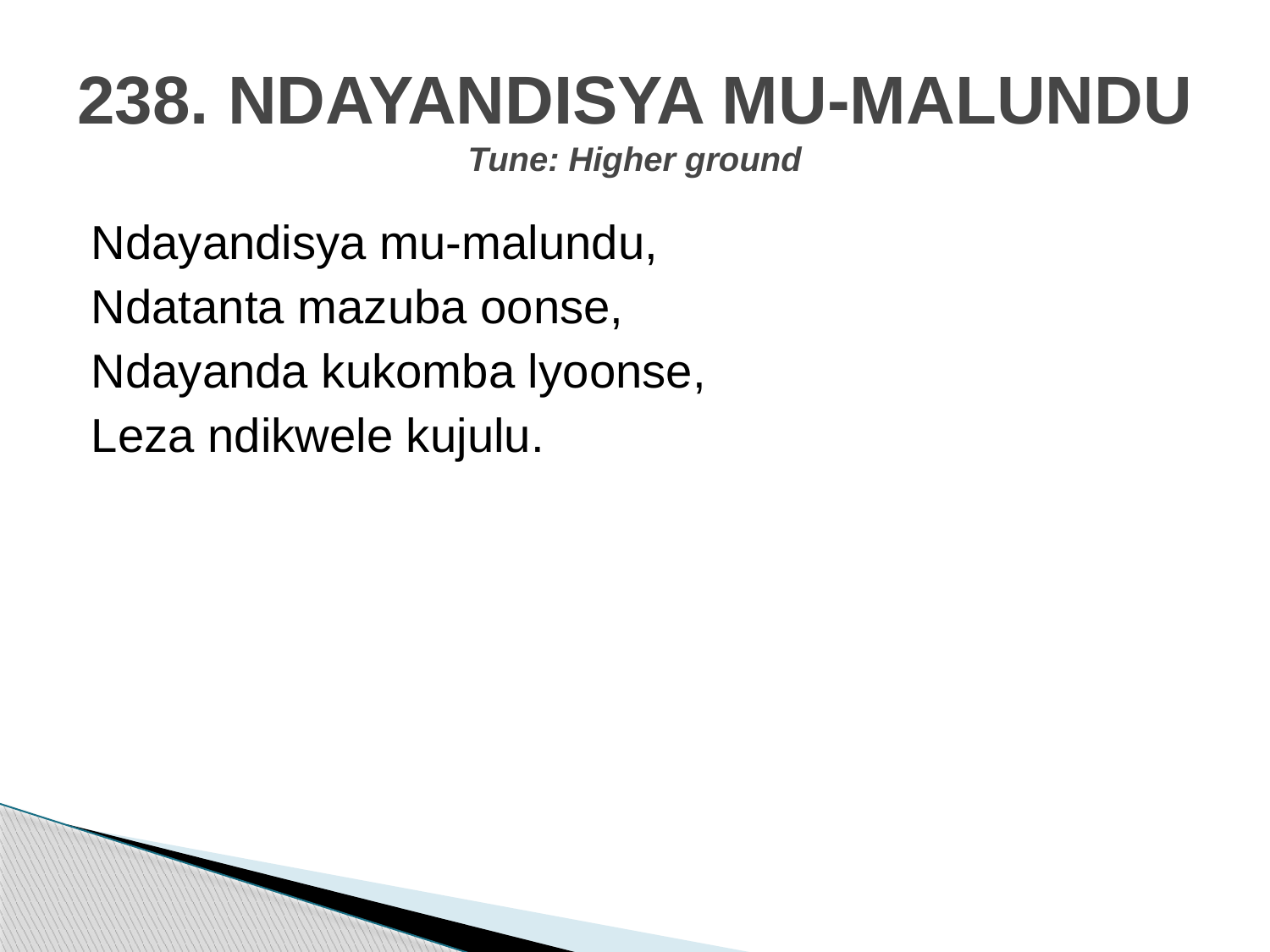

# 238. NDAYANDISYA MU-MALUNDU Tune: Higher ground
Ndayandisya mu-malundu,
Ndatanta mazuba oonse,
Ndayanda kukomba lyoonse,
Leza ndikwele kujulu.